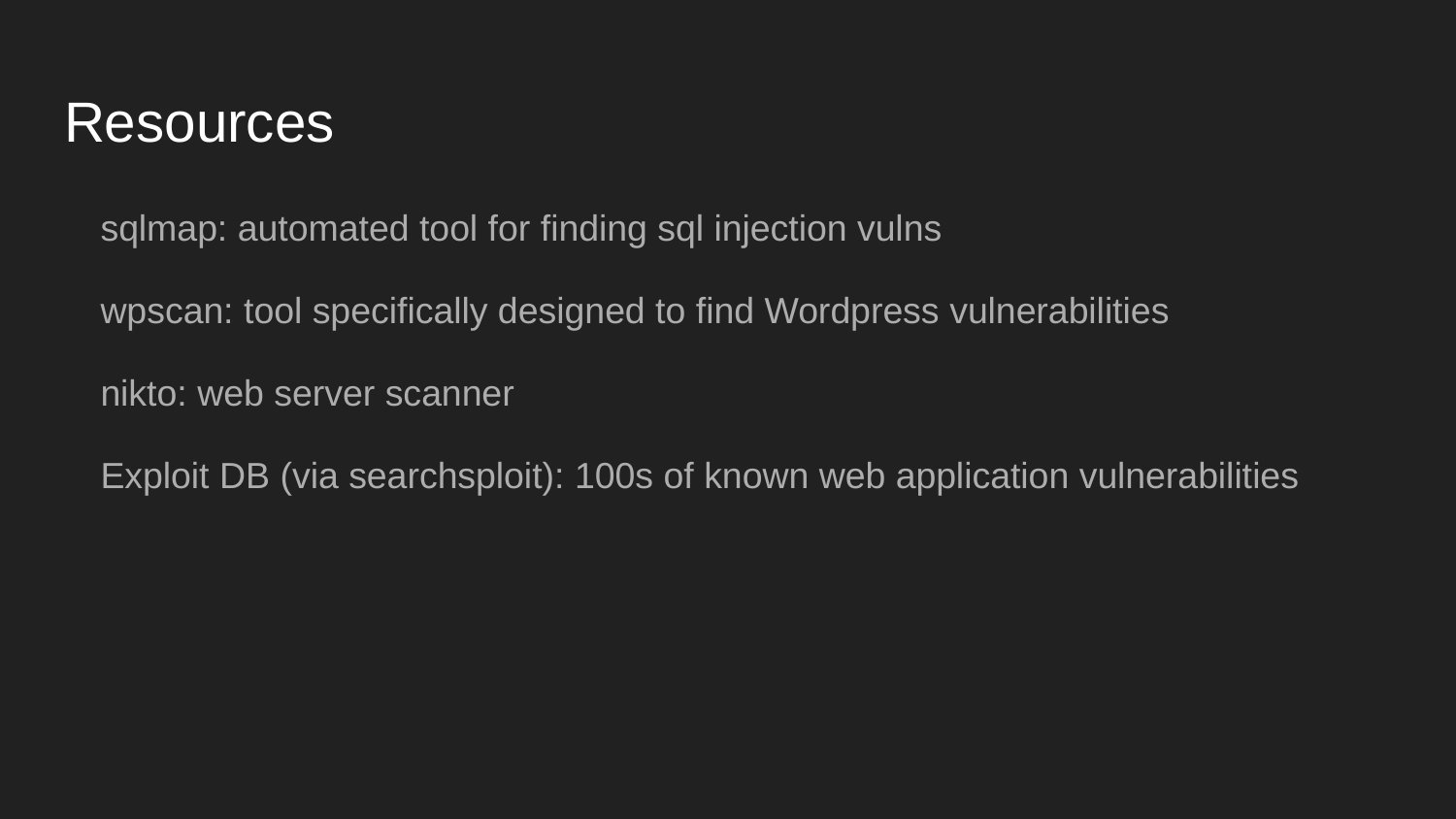

# Resources
sqlmap: automated tool for finding sql injection vulns
wpscan: tool specifically designed to find Wordpress vulnerabilities
nikto: web server scanner
Exploit DB (via searchsploit): 100s of known web application vulnerabilities